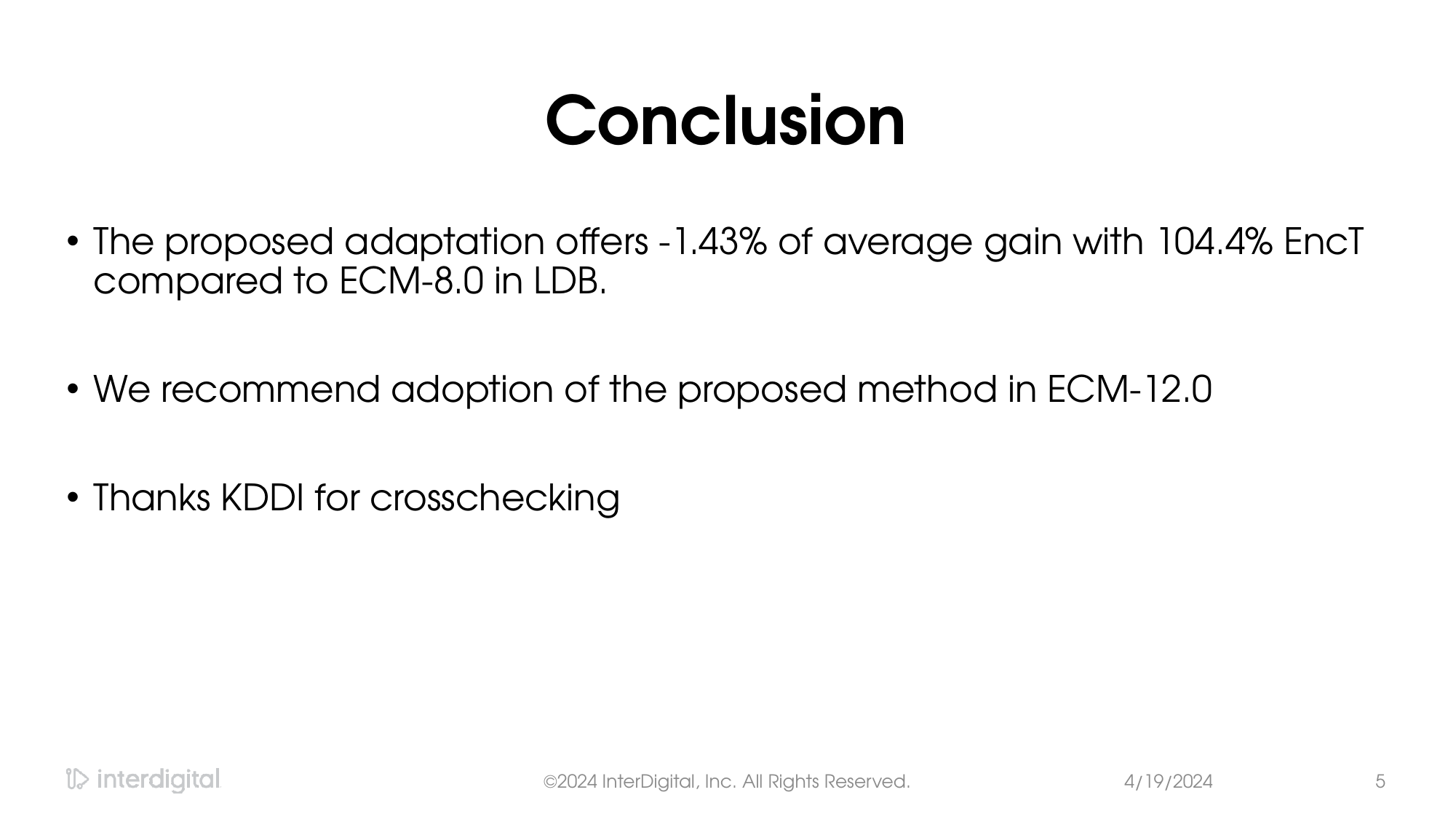

# Conclusion
The proposed adaptation offers -1.43% of average gain with 104.4% EncT compared to ECM-8.0 in LDB.

We recommend adoption of the proposed method in ECM-12.0

Thanks KDDI for crosschecking

©2024 InterDigital, Inc. All Rights Reserved.
4/19/2024
5